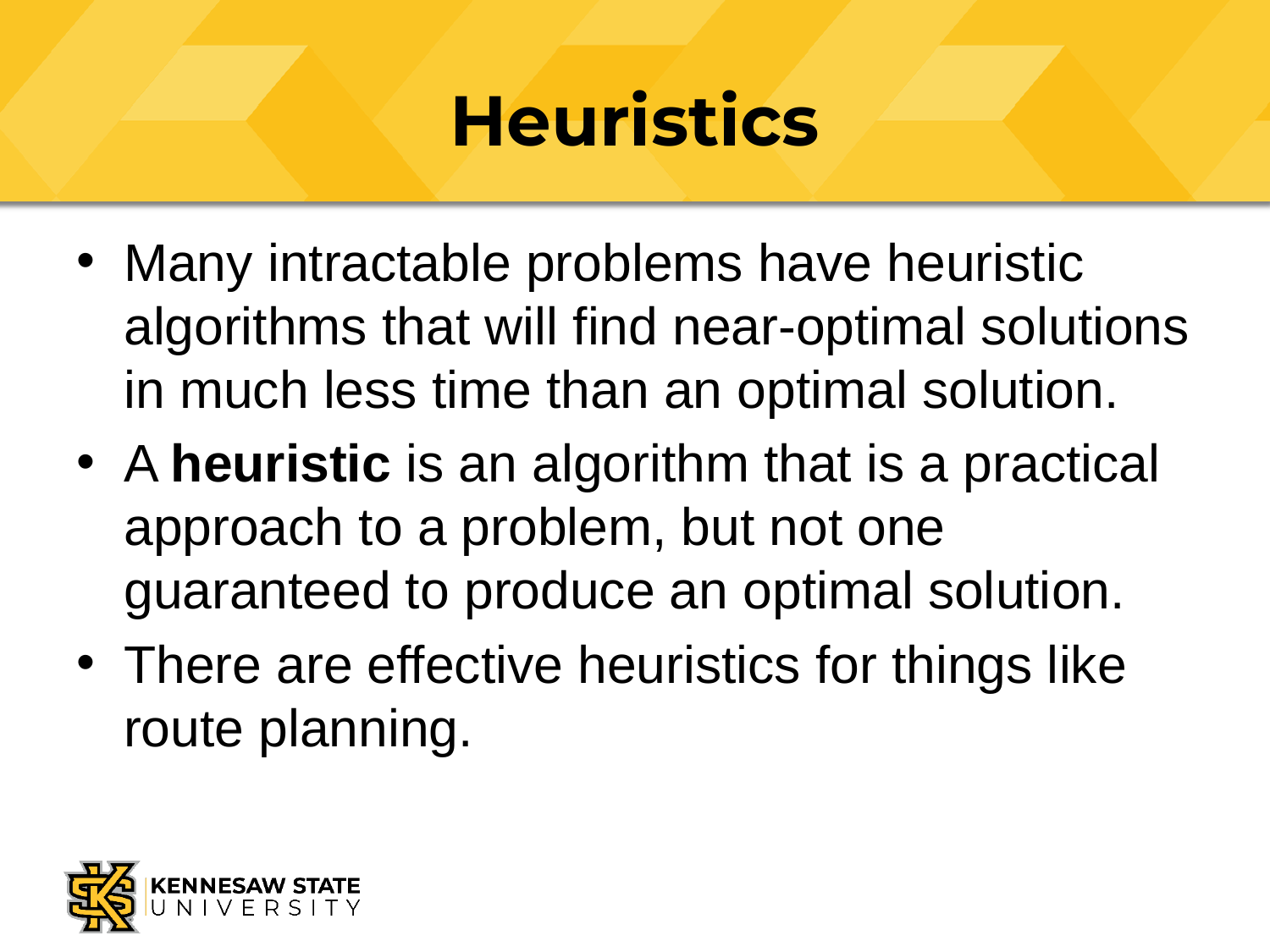

# Heuristics
Many intractable problems have heuristic algorithms that will find near-optimal solutions in much less time than an optimal solution.
A heuristic is an algorithm that is a practical approach to a problem, but not one guaranteed to produce an optimal solution.
There are effective heuristics for things like route planning.